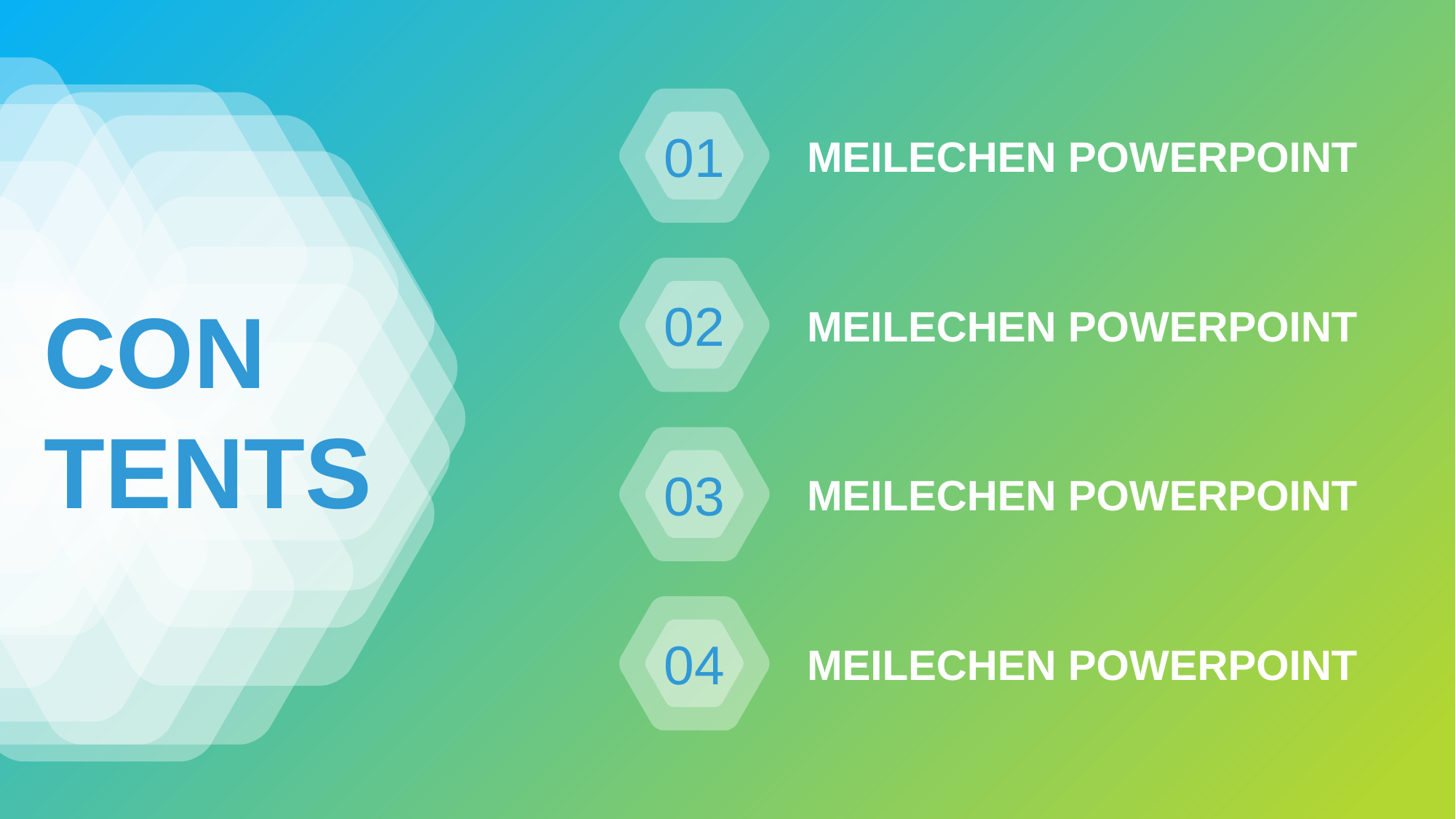

01
MEILECHEN POWERPOINT

02
CON
TENTS
MEILECHEN POWERPOINT

03
MEILECHEN POWERPOINT

04
MEILECHEN POWERPOINT